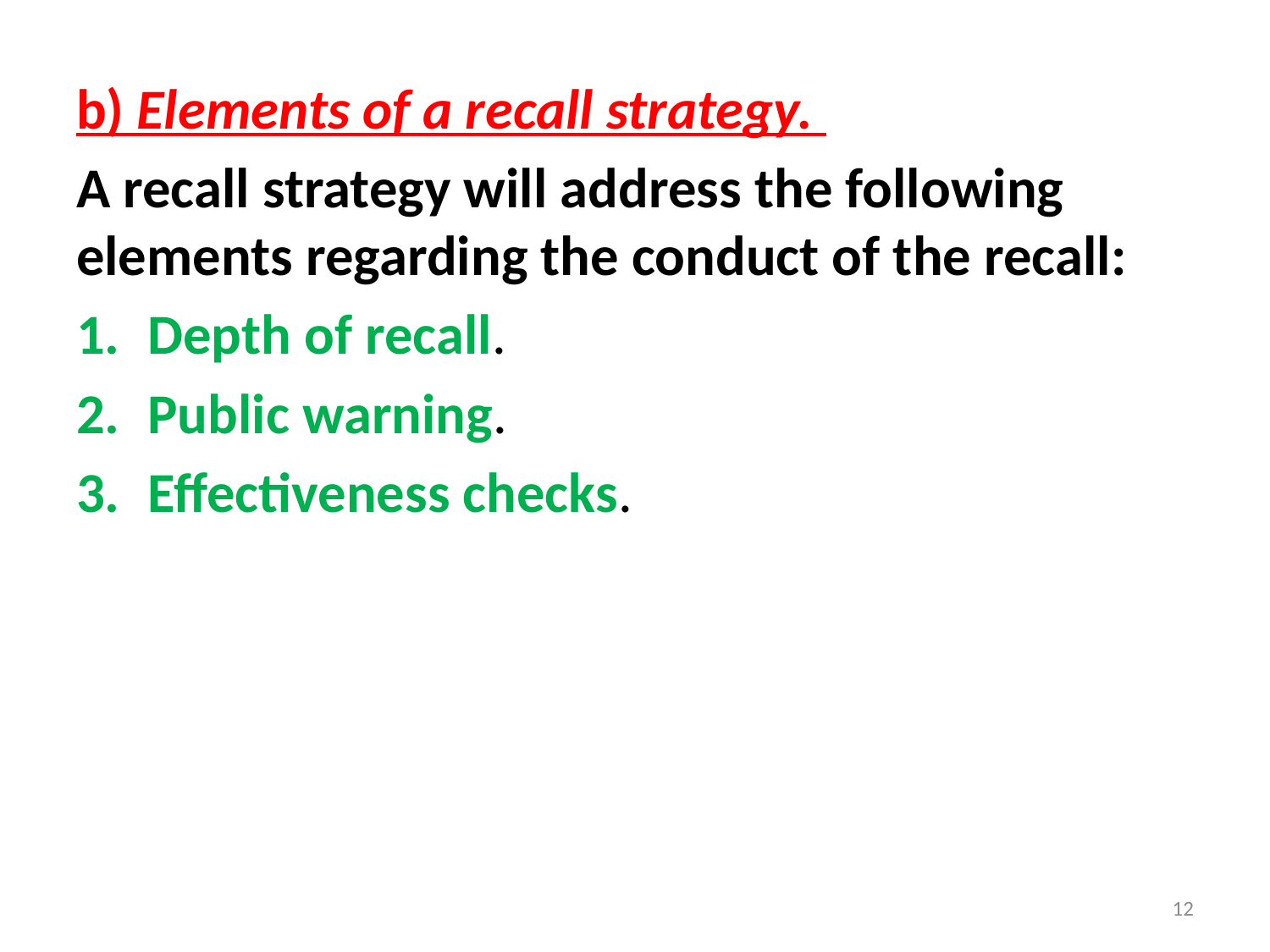

b) Elements of a recall strategy.
A recall strategy will address the following elements regarding the conduct of the recall:
Depth of recall.
Public warning.
Effectiveness checks.

12